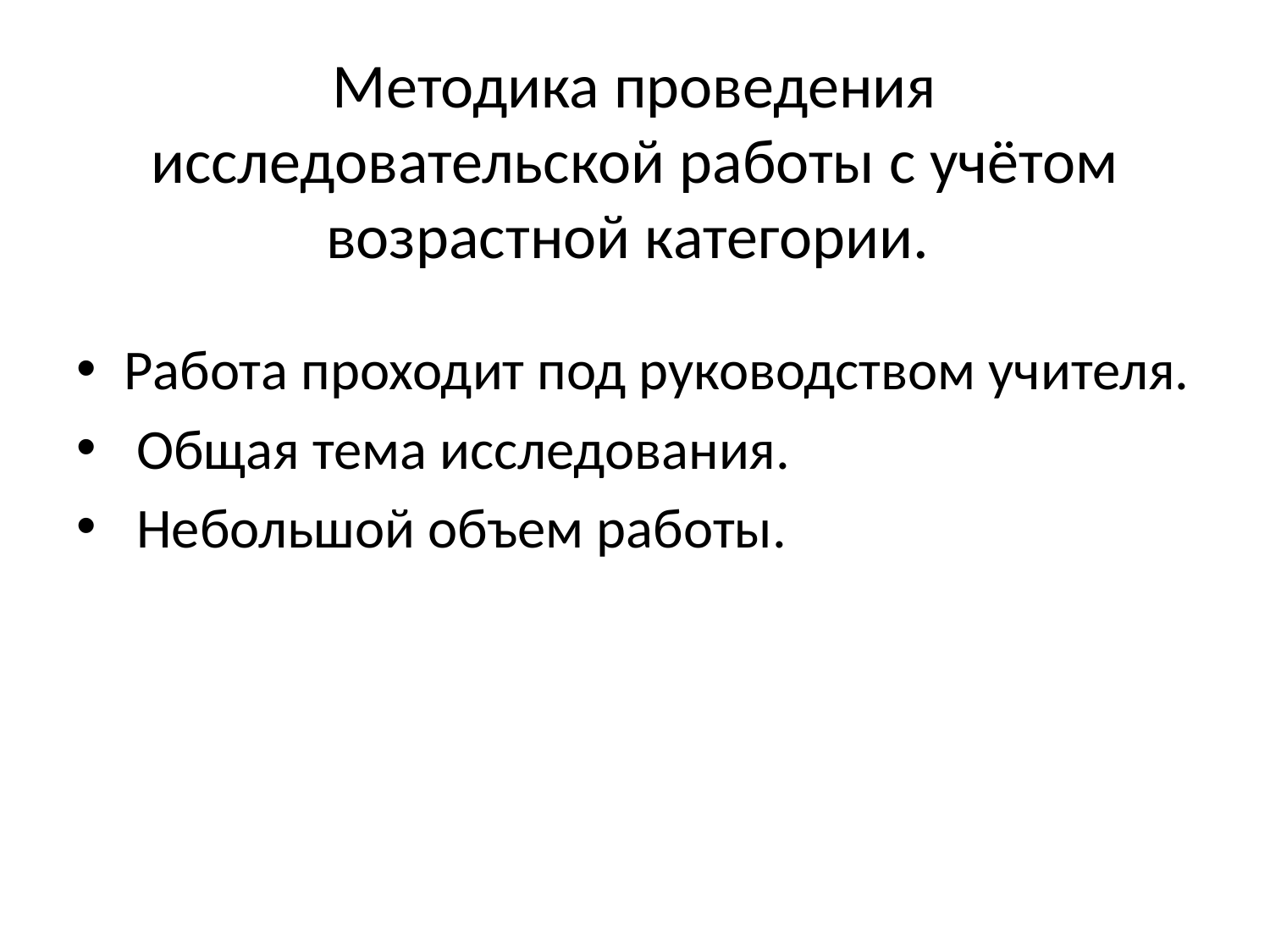

# Методика проведения исследовательской работы с учётом возрастной категории.
Работа проходит под руководством учителя.
 Общая тема исследования.
 Небольшой объем работы.